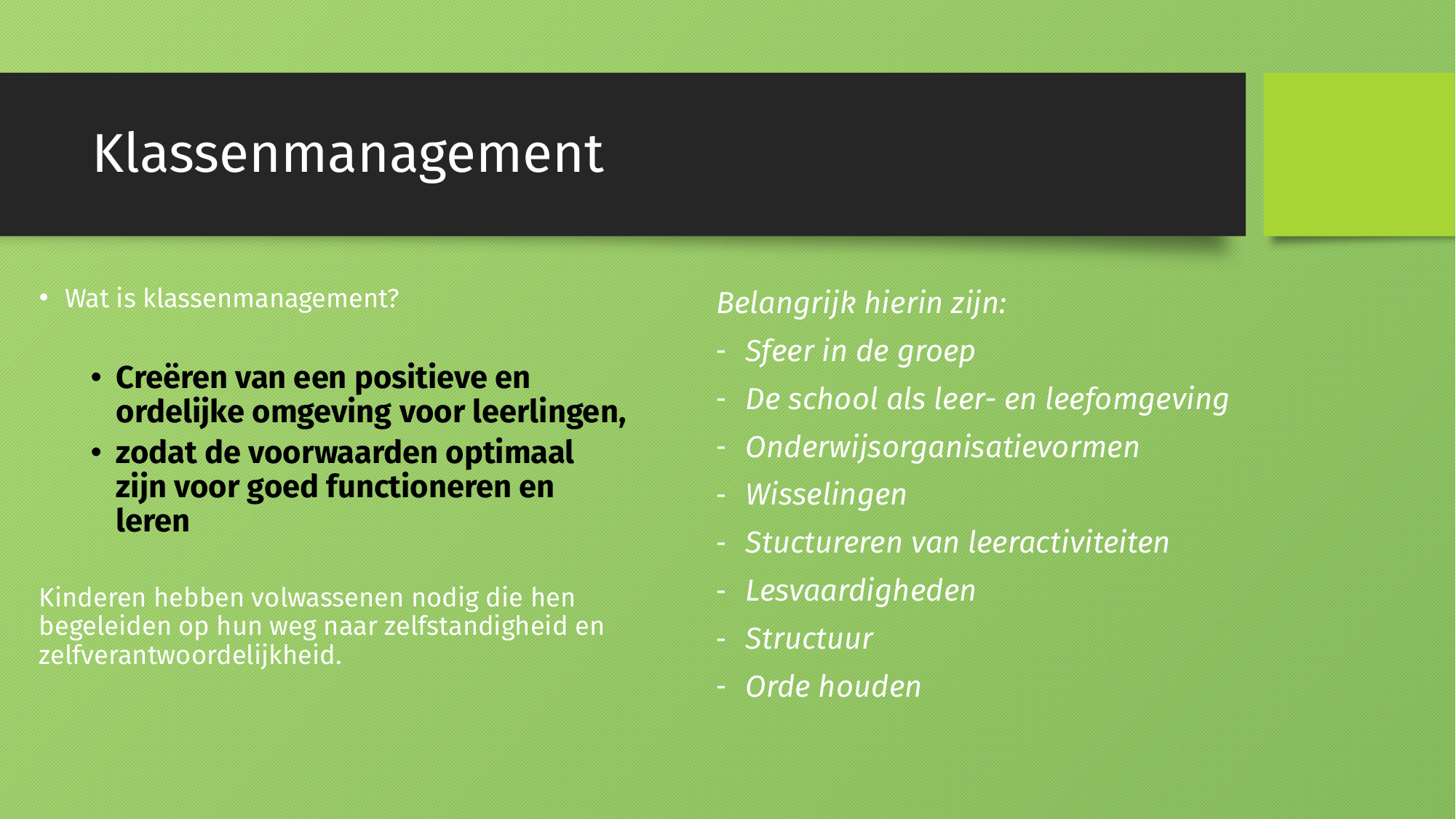

# Klassenmanagement
Wat is klassenmanagement?

Creëren van een positieve en ordelijke omgeving voor leerlingen,
zodat de voorwaarden optimaal zijn voor goed functioneren en leren

Kinderen hebben volwassenen nodig die hen begeleiden op hun weg naar zelfstandigheid en zelfverantwoordelijkheid.

Belangrijk hierin zijn:
Sfeer in de groep
De school als leer- en leefomgeving
Onderwijsorganisatievormen
Wisselingen
Stuctureren van leeractiviteiten
Lesvaardigheden
Structuur
Orde houden